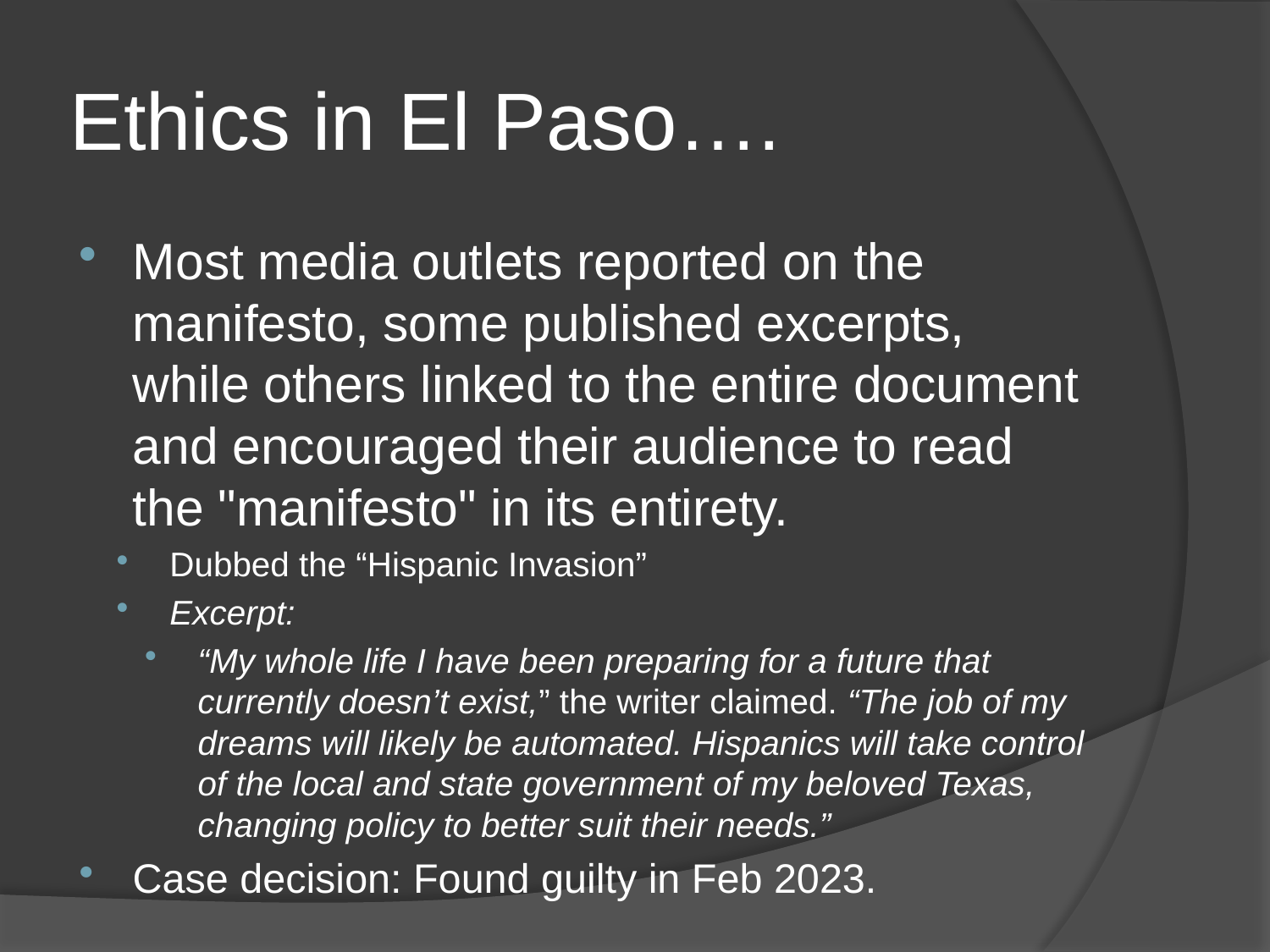

# Ethics in El Paso….
Most media outlets reported on the manifesto, some published excerpts, while others linked to the entire document and encouraged their audience to read the "manifesto" in its entirety.
Dubbed the “Hispanic Invasion”
Excerpt:
“My whole life I have been preparing for a future that currently doesn’t exist,” the writer claimed. “The job of my dreams will likely be automated. Hispanics will take control of the local and state government of my beloved Texas, changing policy to better suit their needs.”
Case decision: Found guilty in Feb 2023.